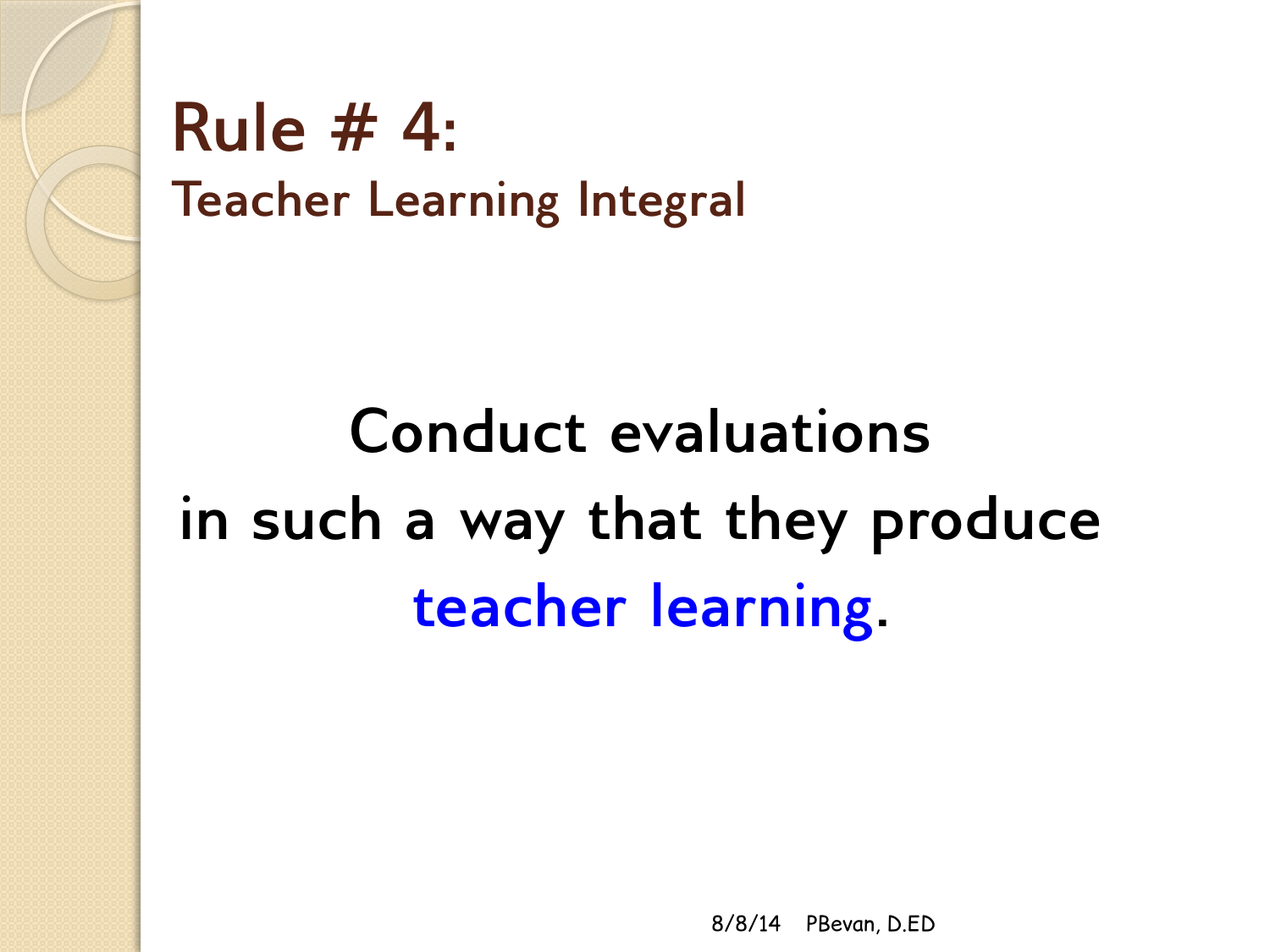

# Rule # 4: Teacher Learning Integral

Conduct evaluations
in such a way that they produce
teacher learning.
8/8/14
PBevan, D.ED